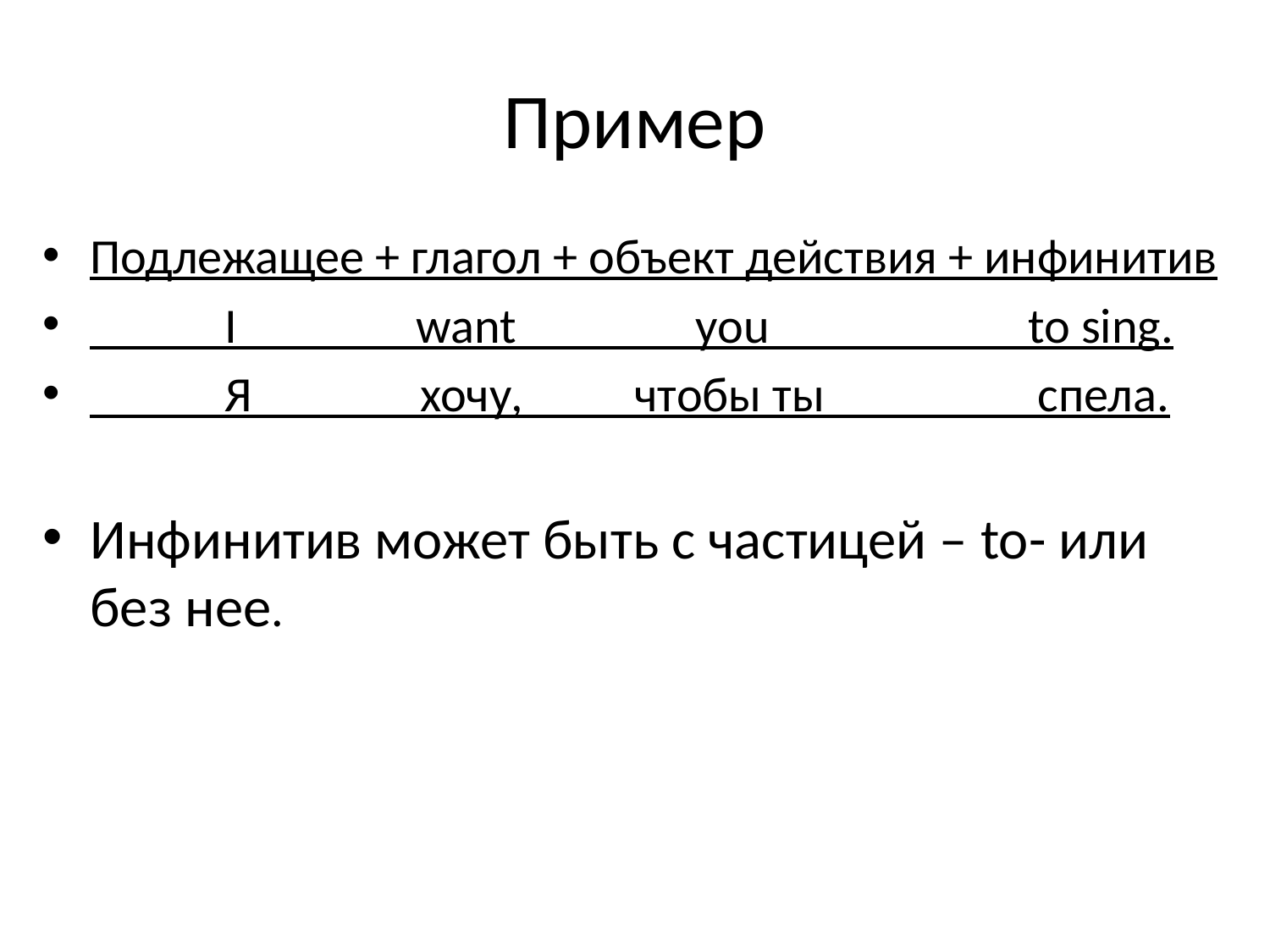

# Пример
Подлежащее + глагол + объект действия + инфинитив
            I                want                you                       to sing.
            Я               хочу,          чтобы ты                   спела.

Инфинитив может быть с частицей – to- или без нее.